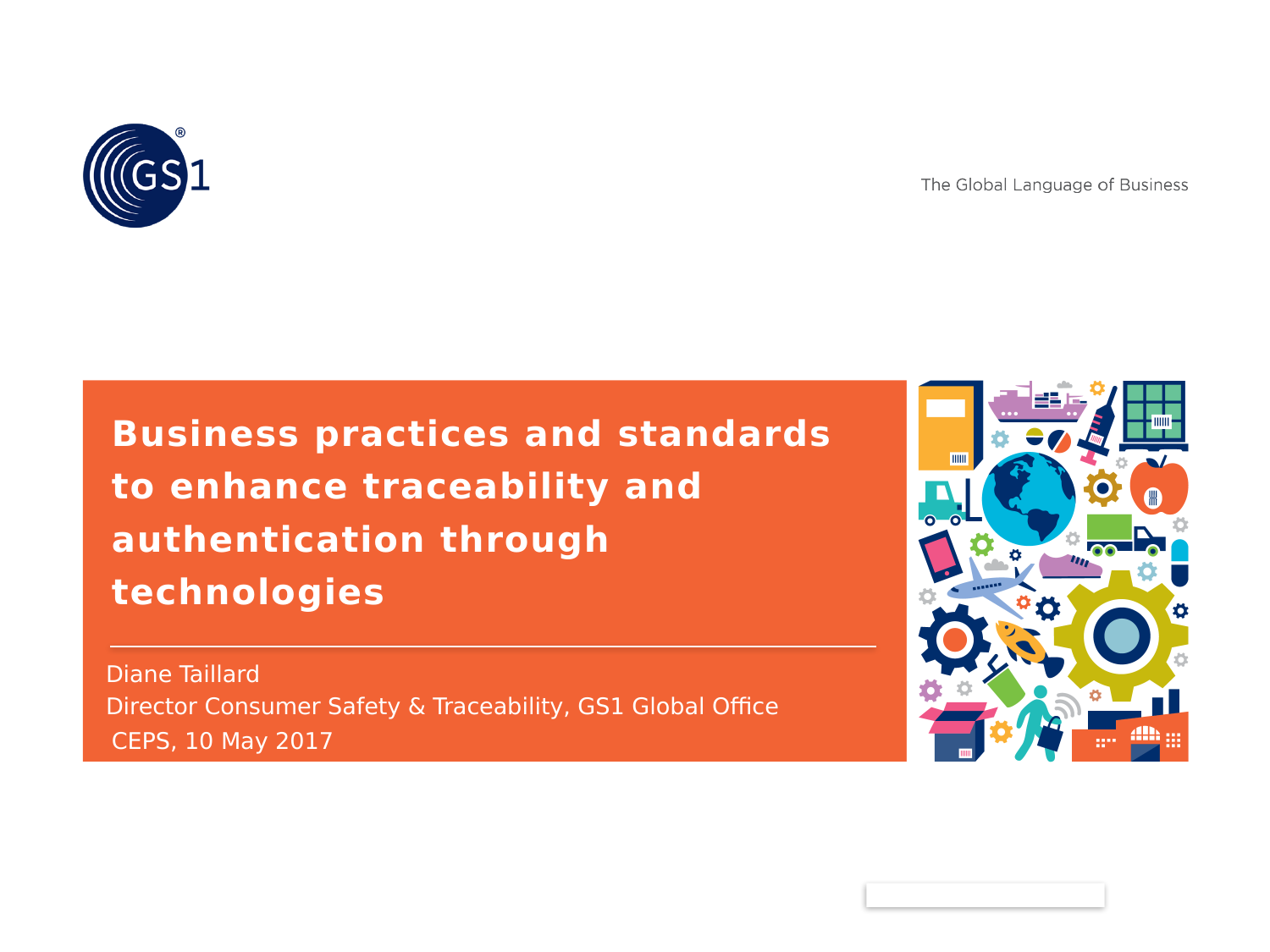

# Business practices and standards to enhance traceability and authentication through technologies
Diane Taillard
Director Consumer Safety & Traceability, GS1 Global Office
CEPS, 10 May 2017